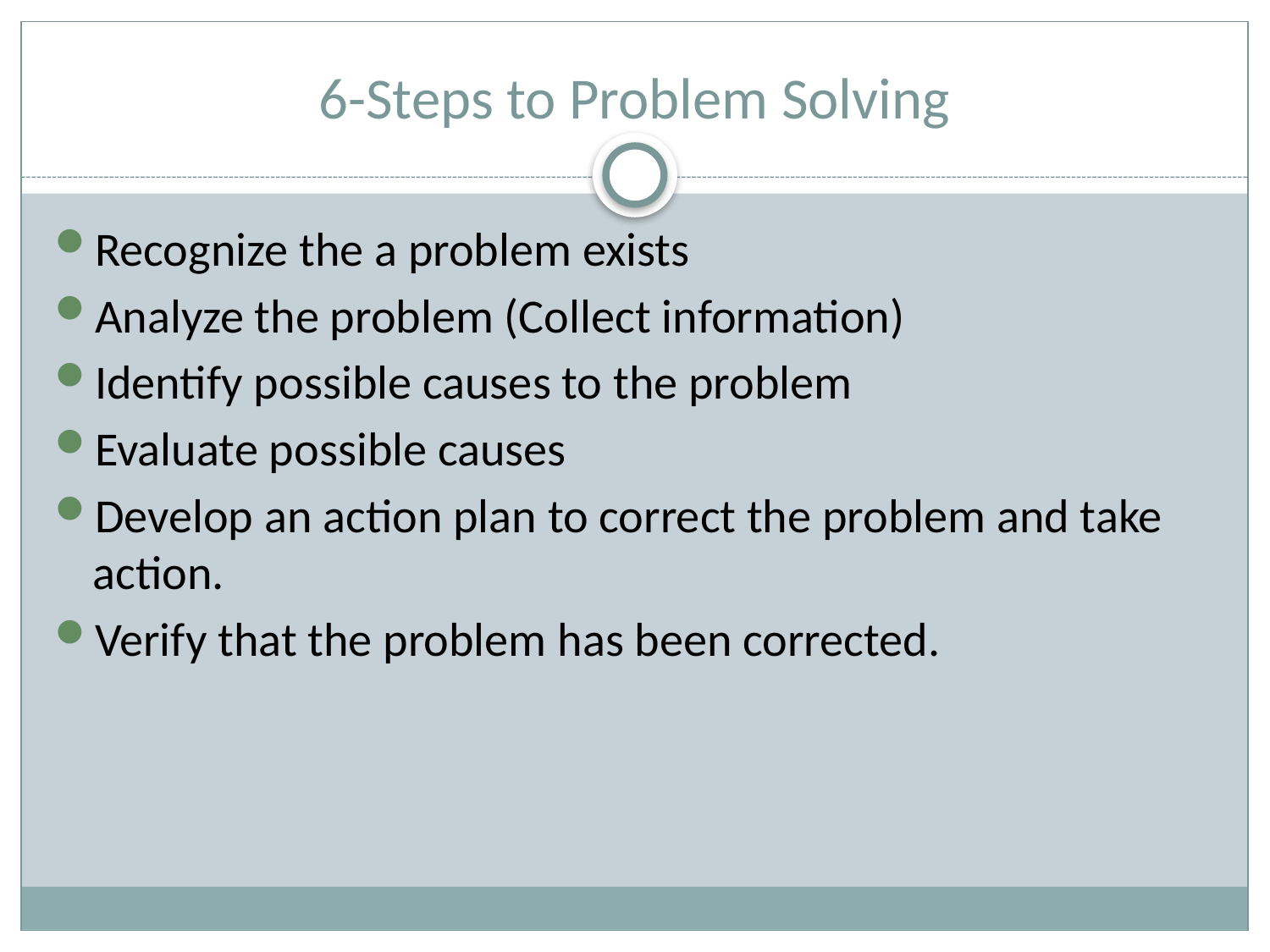

# 6-Steps to Problem Solving
Recognize the a problem exists
Analyze the problem (Collect information)
Identify possible causes to the problem
Evaluate possible causes
Develop an action plan to correct the problem and take action.
Verify that the problem has been corrected.